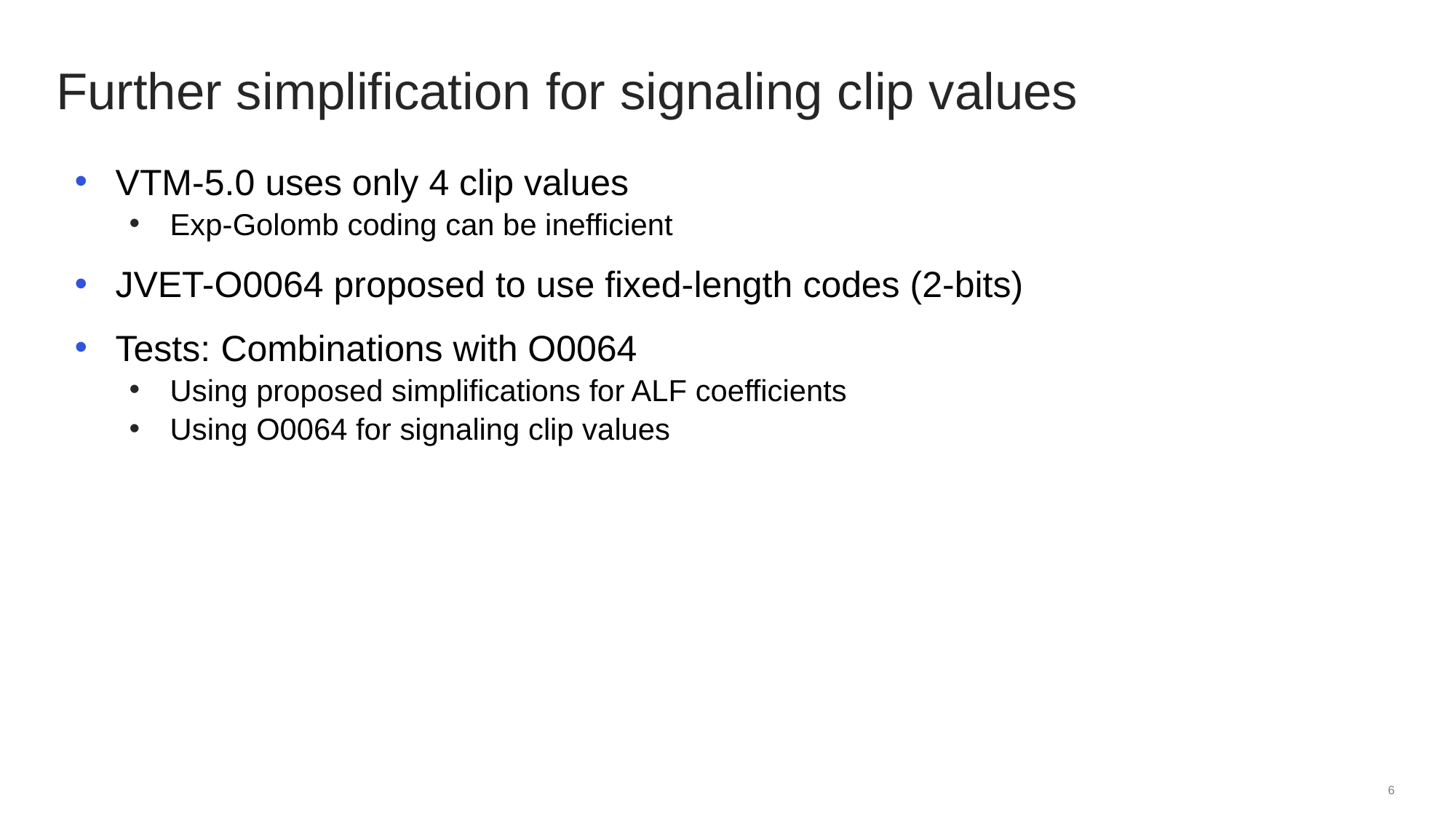

# Further simplification for signaling clip values

VTM-5.0 uses only 4 clip values
Exp-Golomb coding can be inefficient
JVET-O0064 proposed to use fixed-length codes (2-bits)
Tests: Combinations with O0064
Using proposed simplifications for ALF coefficients
Using O0064 for signaling clip values